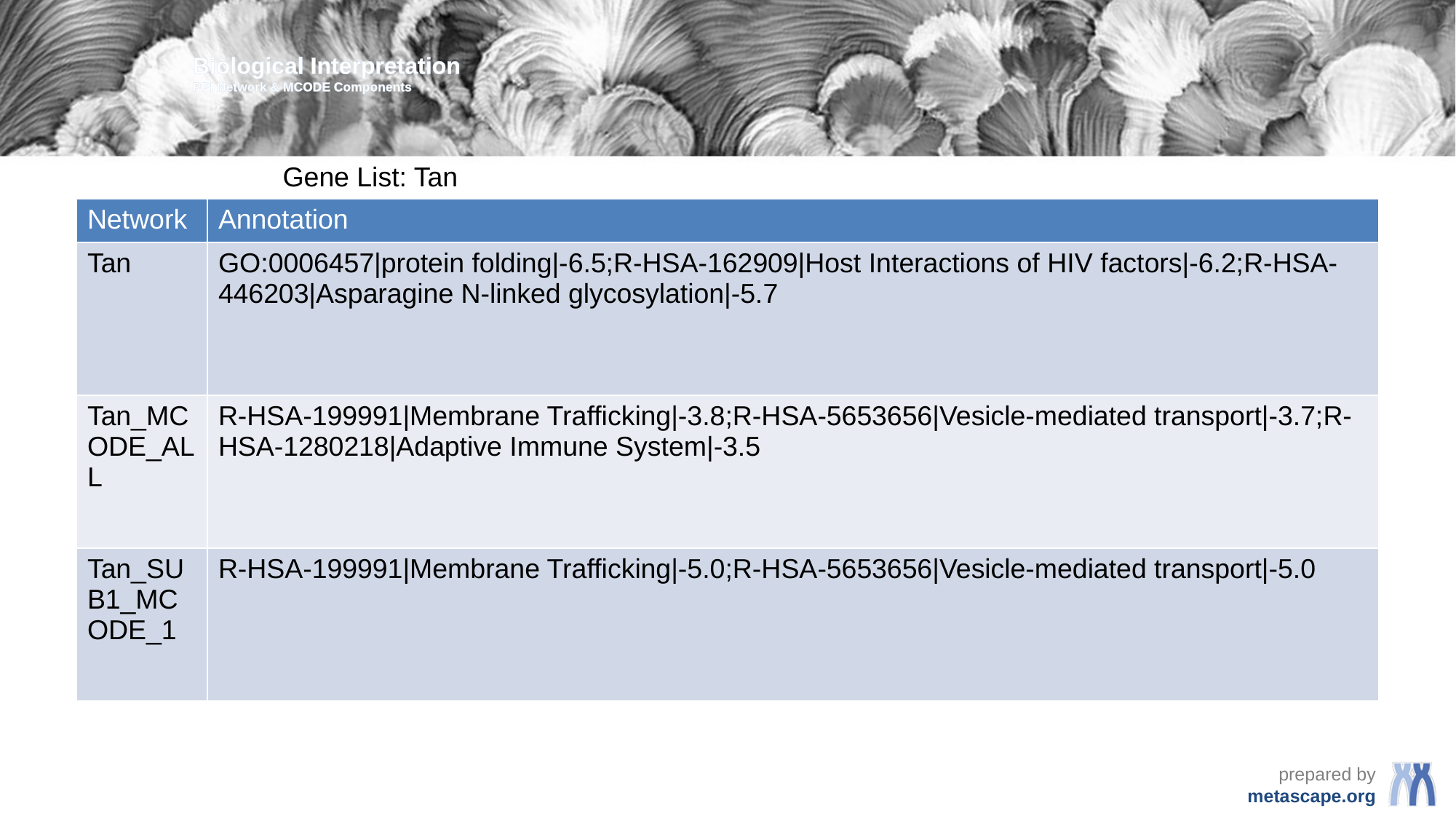

Biological Interpretation
PPI Network & MCODE Components
Gene List: Tan
| Network | Annotation |
| --- | --- |
| Tan | GO:0006457|protein folding|-6.5;R-HSA-162909|Host Interactions of HIV factors|-6.2;R-HSA-446203|Asparagine N-linked glycosylation|-5.7 |
| Tan\_MCODE\_ALL | R-HSA-199991|Membrane Trafficking|-3.8;R-HSA-5653656|Vesicle-mediated transport|-3.7;R-HSA-1280218|Adaptive Immune System|-3.5 |
| Tan\_SUB1\_MCODE\_1 | R-HSA-199991|Membrane Trafficking|-5.0;R-HSA-5653656|Vesicle-mediated transport|-5.0 |